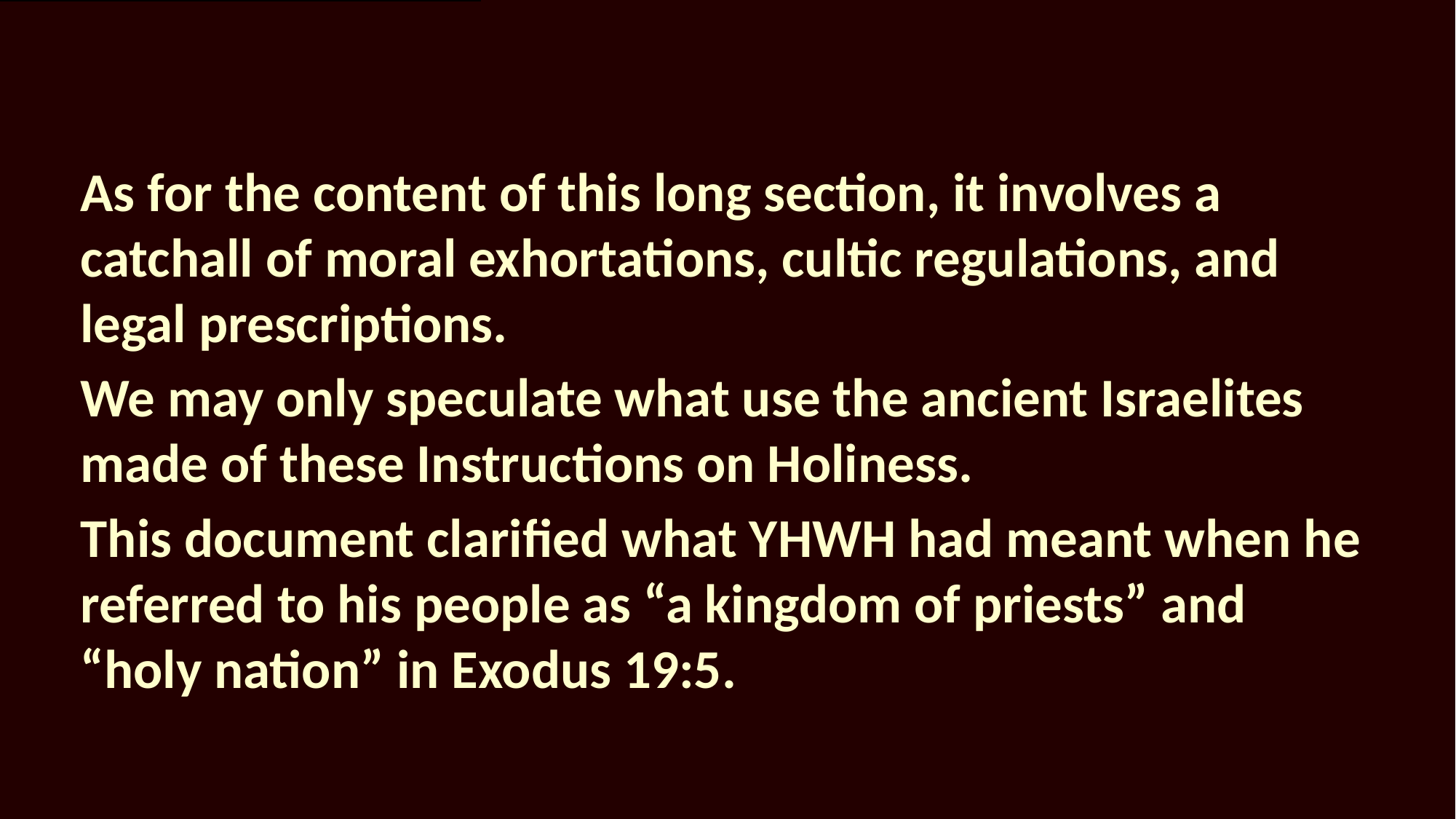

As for the content of this long section, it involves a catchall of moral exhortations, cultic regulations, and legal prescriptions.
We may only speculate what use the ancient Israelites made of these Instructions on Holiness.
This document clarified what YHWH had meant when he referred to his people as “a kingdom of priests” and “holy nation” in Exodus 19:5.